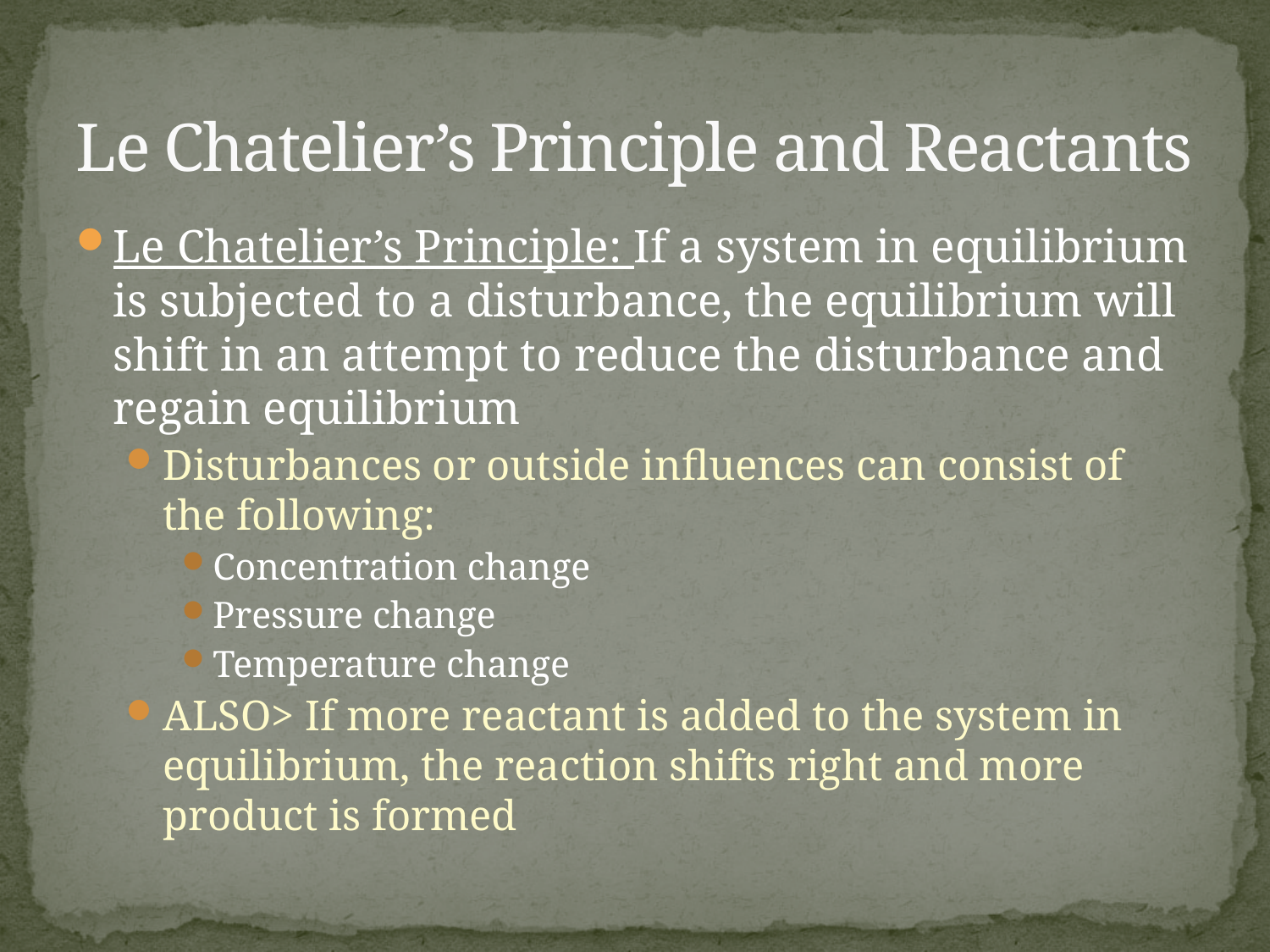

# Le Chatelier’s Principle and Reactants
Le Chatelier’s Principle: If a system in equilibrium is subjected to a disturbance, the equilibrium will shift in an attempt to reduce the disturbance and regain equilibrium
Disturbances or outside influences can consist of the following:
Concentration change
Pressure change
Temperature change
ALSO> If more reactant is added to the system in equilibrium, the reaction shifts right and more product is formed